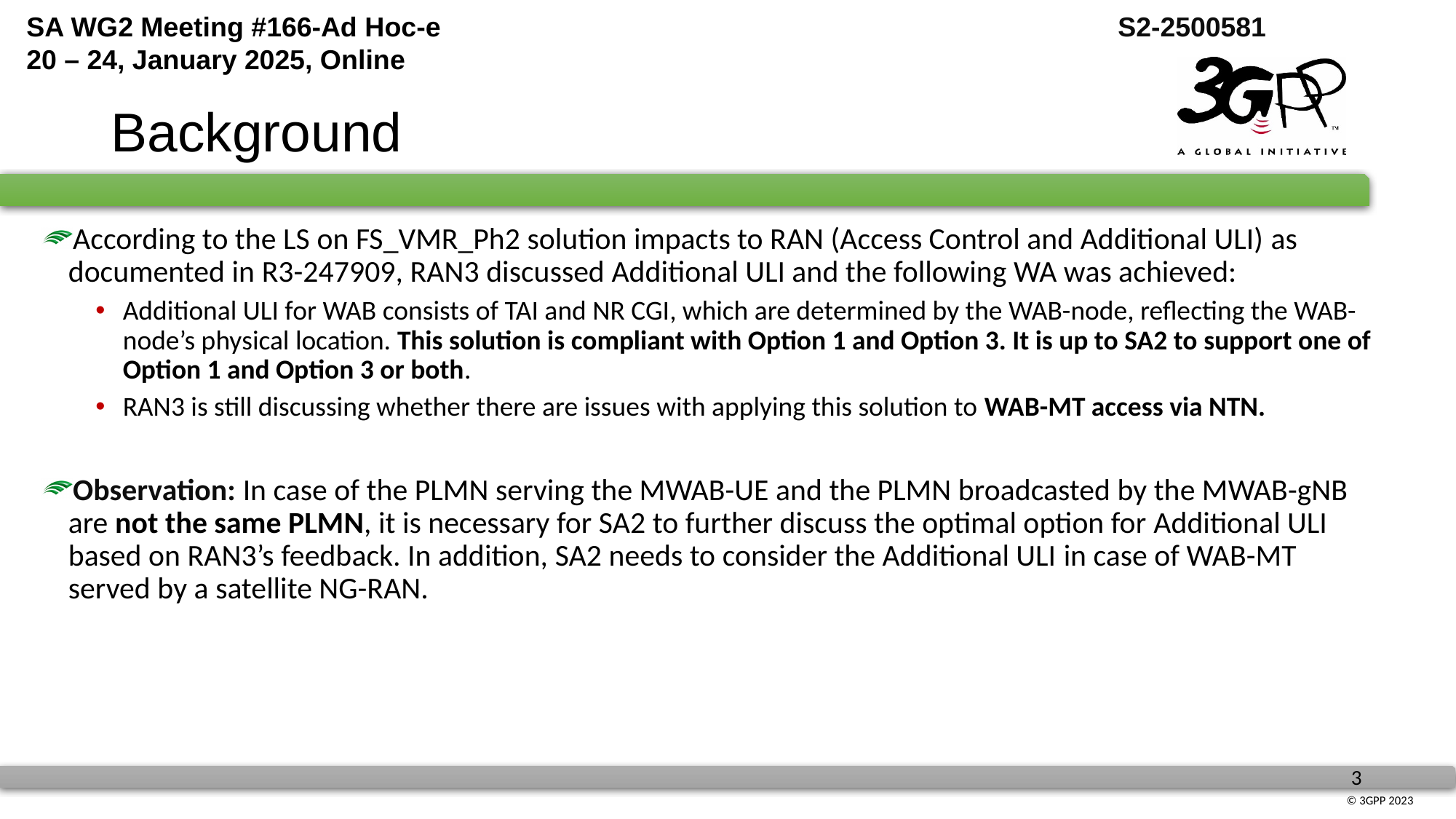

# Background
According to the LS on FS_VMR_Ph2 solution impacts to RAN (Access Control and Additional ULI) as documented in R3-247909, RAN3 discussed Additional ULI and the following WA was achieved:
Additional ULI for WAB consists of TAI and NR CGI, which are determined by the WAB-node, reflecting the WAB-node’s physical location. This solution is compliant with Option 1 and Option 3. It is up to SA2 to support one of Option 1 and Option 3 or both.
RAN3 is still discussing whether there are issues with applying this solution to WAB-MT access via NTN.

Observation: In case of the PLMN serving the MWAB-UE and the PLMN broadcasted by the MWAB-gNB are not the same PLMN, it is necessary for SA2 to further discuss the optimal option for Additional ULI based on RAN3’s feedback. In addition, SA2 needs to consider the Additional ULI in case of WAB-MT served by a satellite NG-RAN.